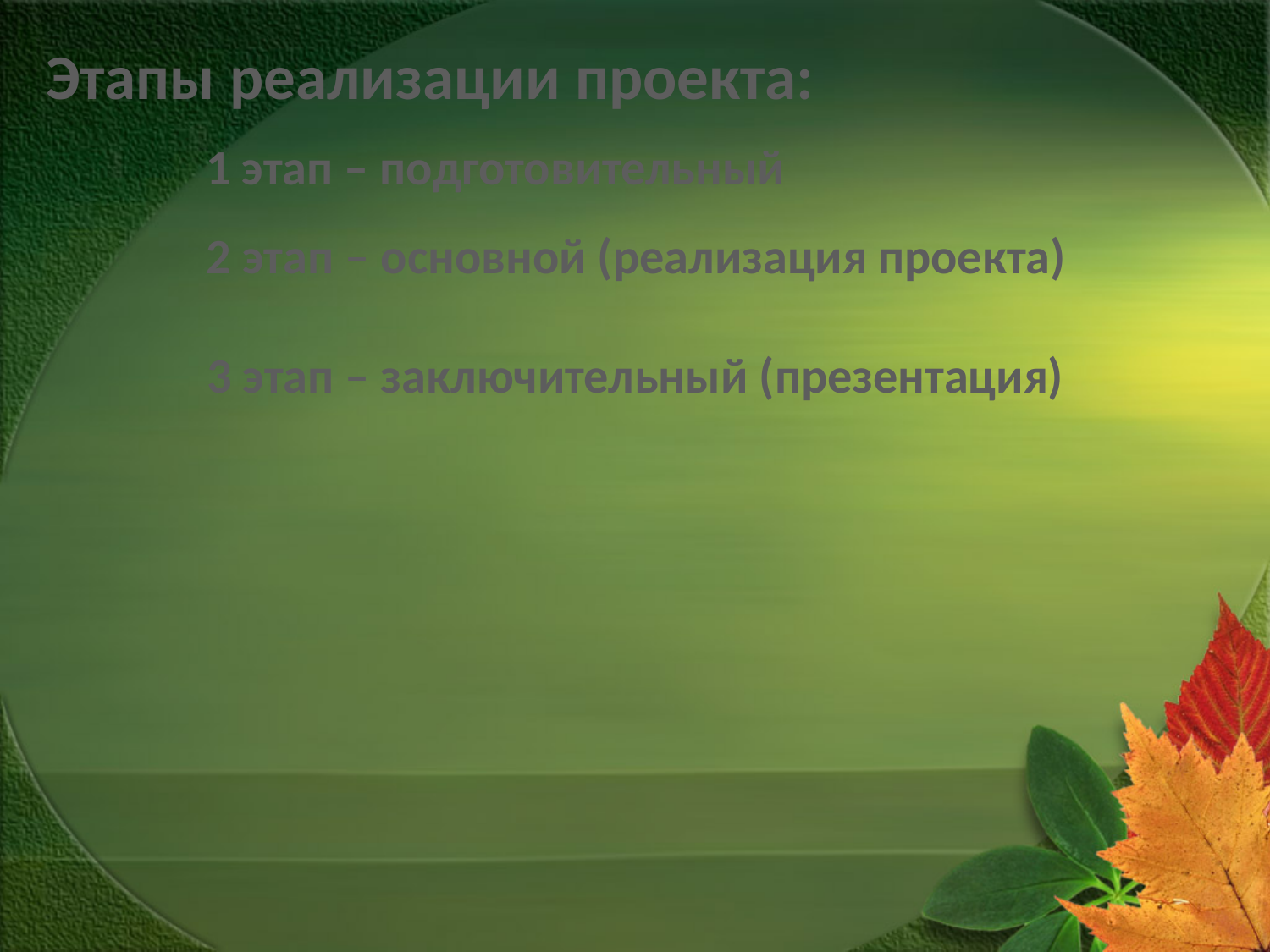

Этапы реализации проекта:
1 этап – подготовительный

2 этап – основной (реализация проекта)
3 этап – заключительный (презентация)